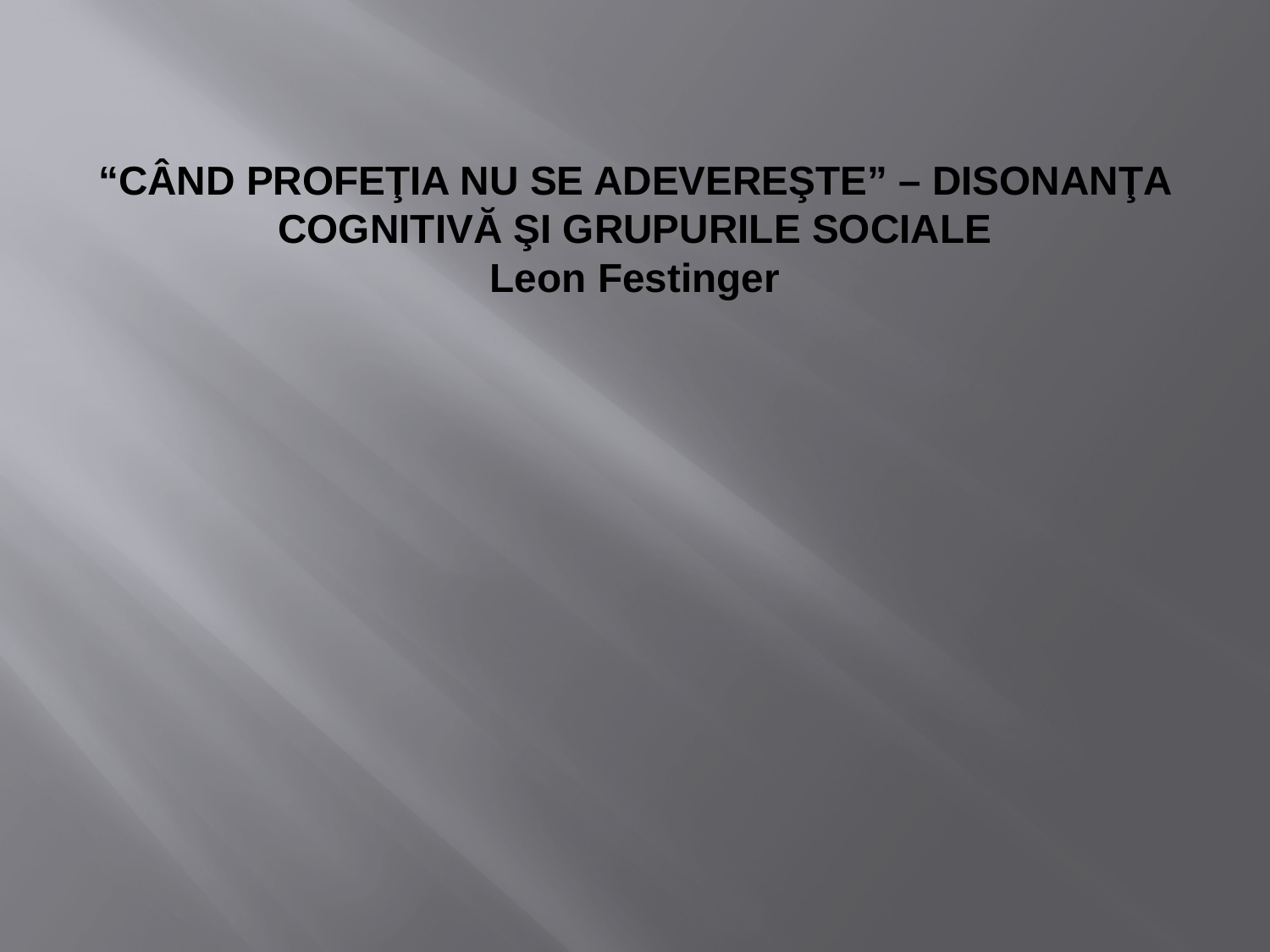

# “CÂND PROFEŢIA NU SE ADEVEREŞTE” – DISONANŢA COGNITIVĂ ŞI GRUPURILE SOCIALE Leon Festinger